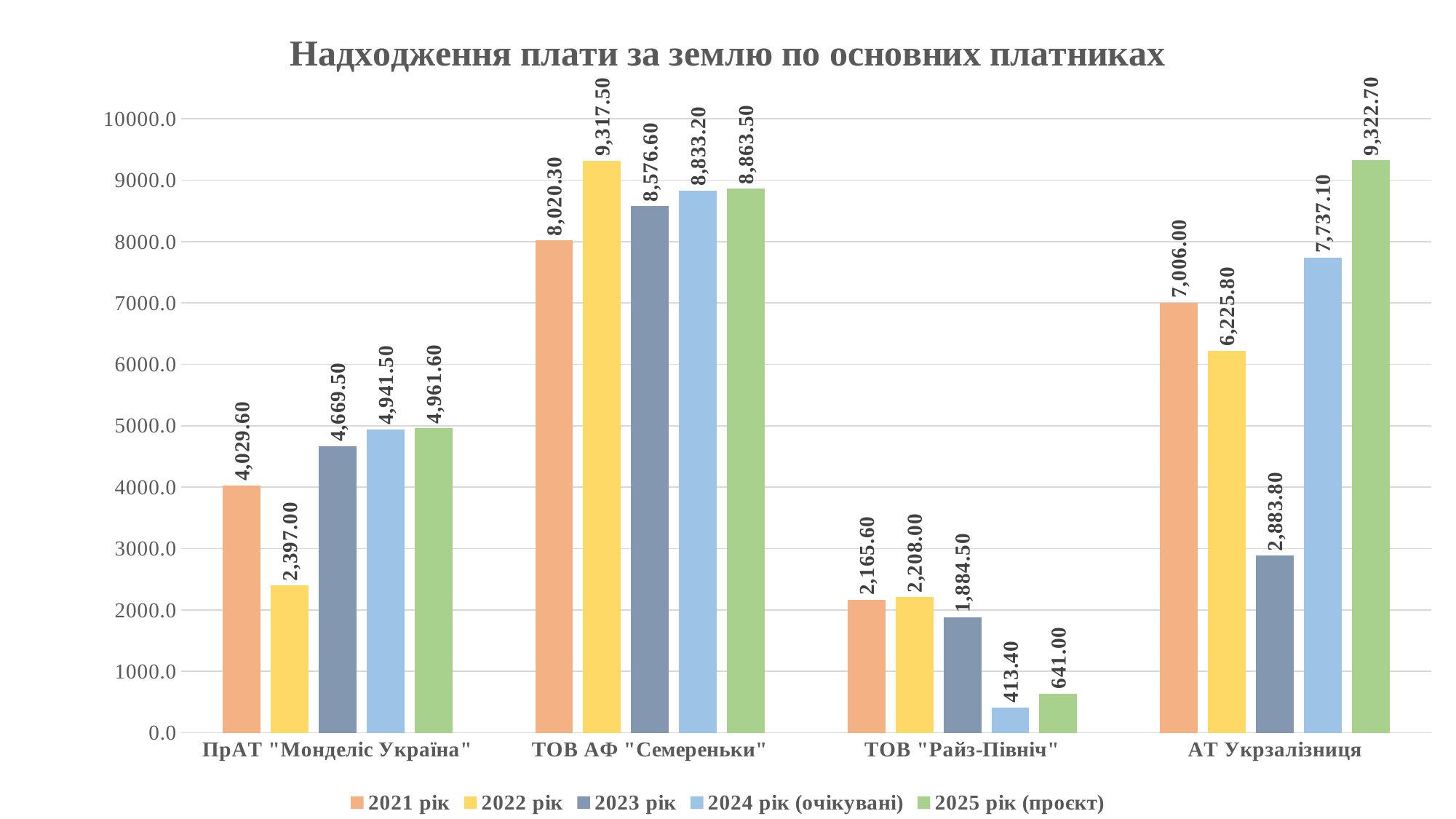

### Chart: Надходження плати за землю по основних платниках

| Category | 2021 рік | 2022 рік | 2023 рік | 2024 рік (очікувані) | 2025 рік (проєкт) |
|---|---|---|---|---|---|
| ПрАТ "Монделіс Україна" | 4029.6 | 2397.0 | 4669.5 | 4941.5 | 4961.6 |
| ТОВ АФ "Семереньки" | 8020.3 | 9317.5 | 8576.6 | 8833.2 | 8863.5 |
| ТОВ "Райз-Північ" | 2165.6 | 2208.0 | 1884.5 | 413.4 | 641.0 |
| АТ Укрзалізниця | 7006.0 | 6225.8 | 2883.8 | 7737.1 | 9322.7 |